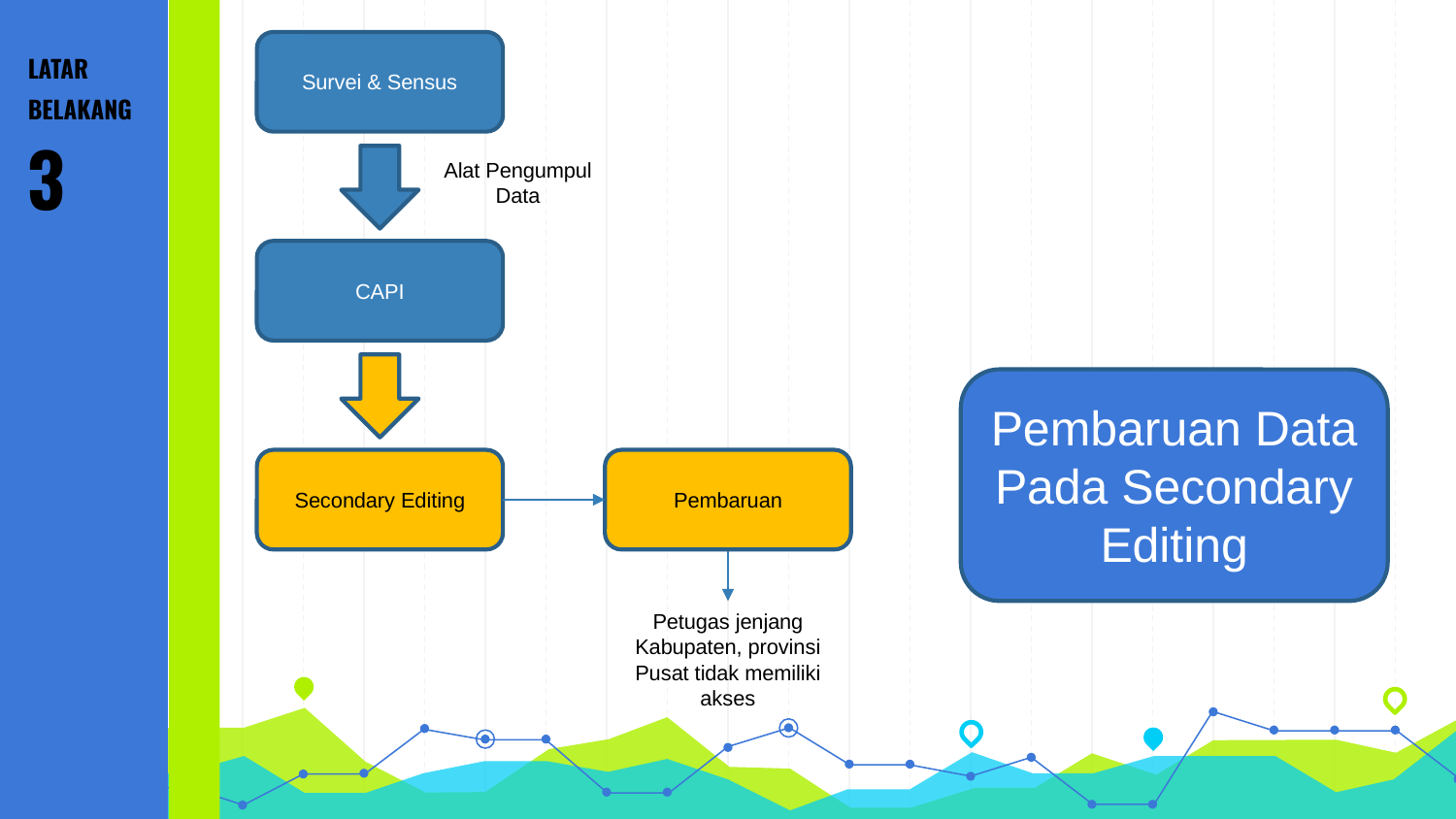

LATAR
BELAKANG
3

Survei & Sensus

Alat Pengumpul
Data
CAPI

Pembaruan Data Pada Secondary Editing
Pembaruan
Secondary Editing
Petugas jenjang
Kabupaten, provinsi
Pusat tidak memiliki
akses